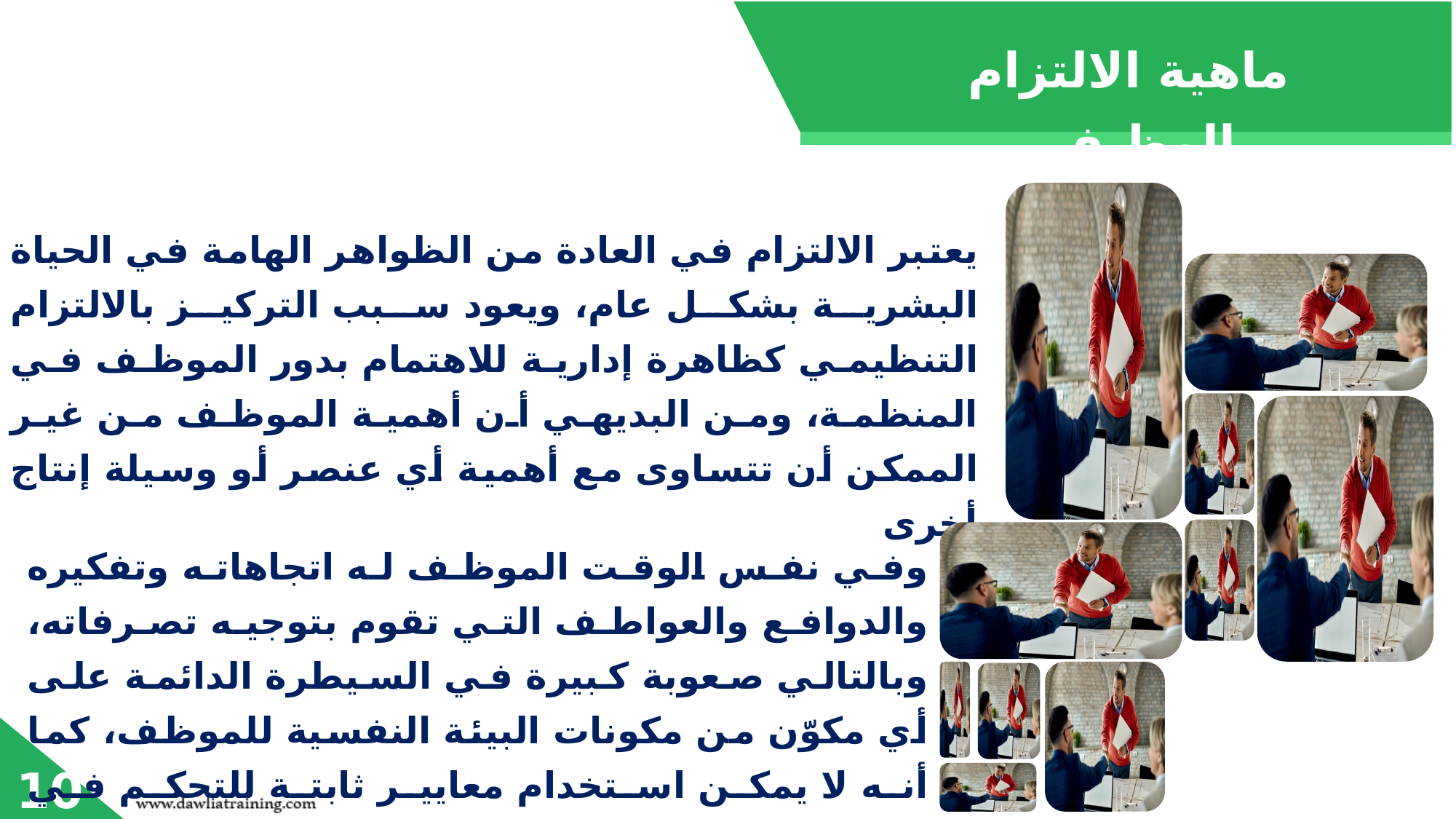

ماهية الالتزام الوظيفي

يعتبر الالتزام في العادة من الظواهر الهامة في الحياة البشرية بشكل عام، ويعود سبب التركيز بالالتزام التنظيمي كظاهرة إدارية للاهتمام بدور الموظف في المنظمة، ومن البديهي أن أهمية الموظف من غير الممكن أن تتساوى مع أهمية أي عنصر أو وسيلة إنتاج أخرى
وفي نفس الوقت الموظف له اتجاهاته وتفكيره والدوافع والعواطف التي تقوم بتوجيه تصرفاته، وبالتالي صعوبة كبيرة في السيطرة الدائمة على أي مكوّن من مكونات البيئة النفسية للموظف، كما أنه لا يمكن استخدام معايير ثابتة للتحكم في التصرفات الإدارية تجاه كل الموظفين في المنظمة، إذ أن لكل فرد هامش من الاختلاف يميزه عن الآخرين
10